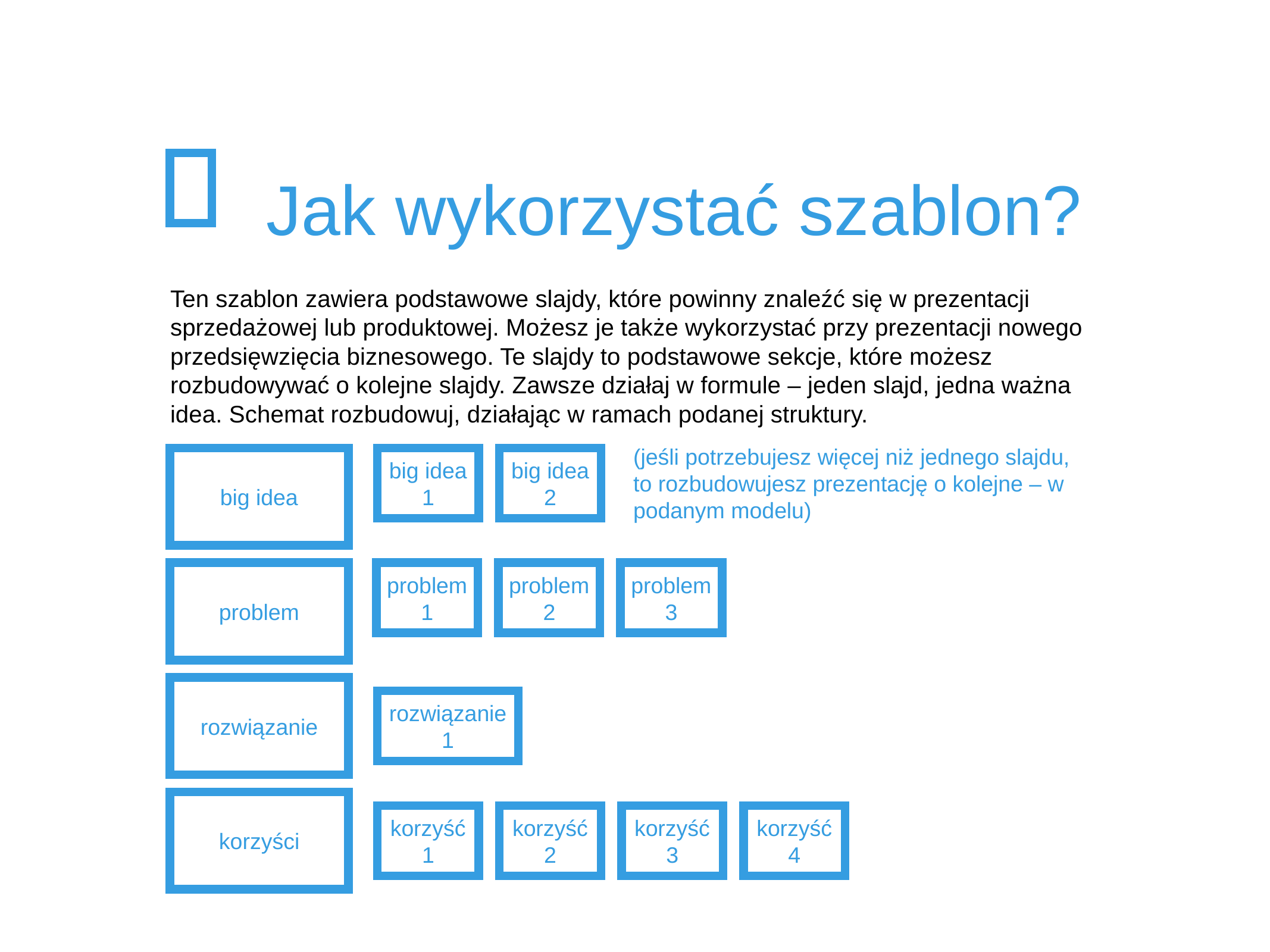

# Jak wykorzystać szablon?

Ten szablon zawiera podstawowe slajdy, które powinny znaleźć się w prezentacji sprzedażowej lub produktowej. Możesz je także wykorzystać przy prezentacji nowego przedsięwzięcia biznesowego. Te slajdy to podstawowe sekcje, które możesz rozbudowywać o kolejne slajdy. Zawsze działaj w formule – jeden slajd, jedna ważna idea. Schemat rozbudowuj, działając w ramach podanej struktury.
(jeśli potrzebujesz więcej niż jednego slajdu, to rozbudowujesz prezentację o kolejne – w podanym modelu)
big idea
big idea 1
big idea 2
problem
problem 1
problem 2
problem 3
rozwiązanie
rozwiązanie 1
korzyści
korzyść 1
korzyść 2
korzyść 3
korzyść 4